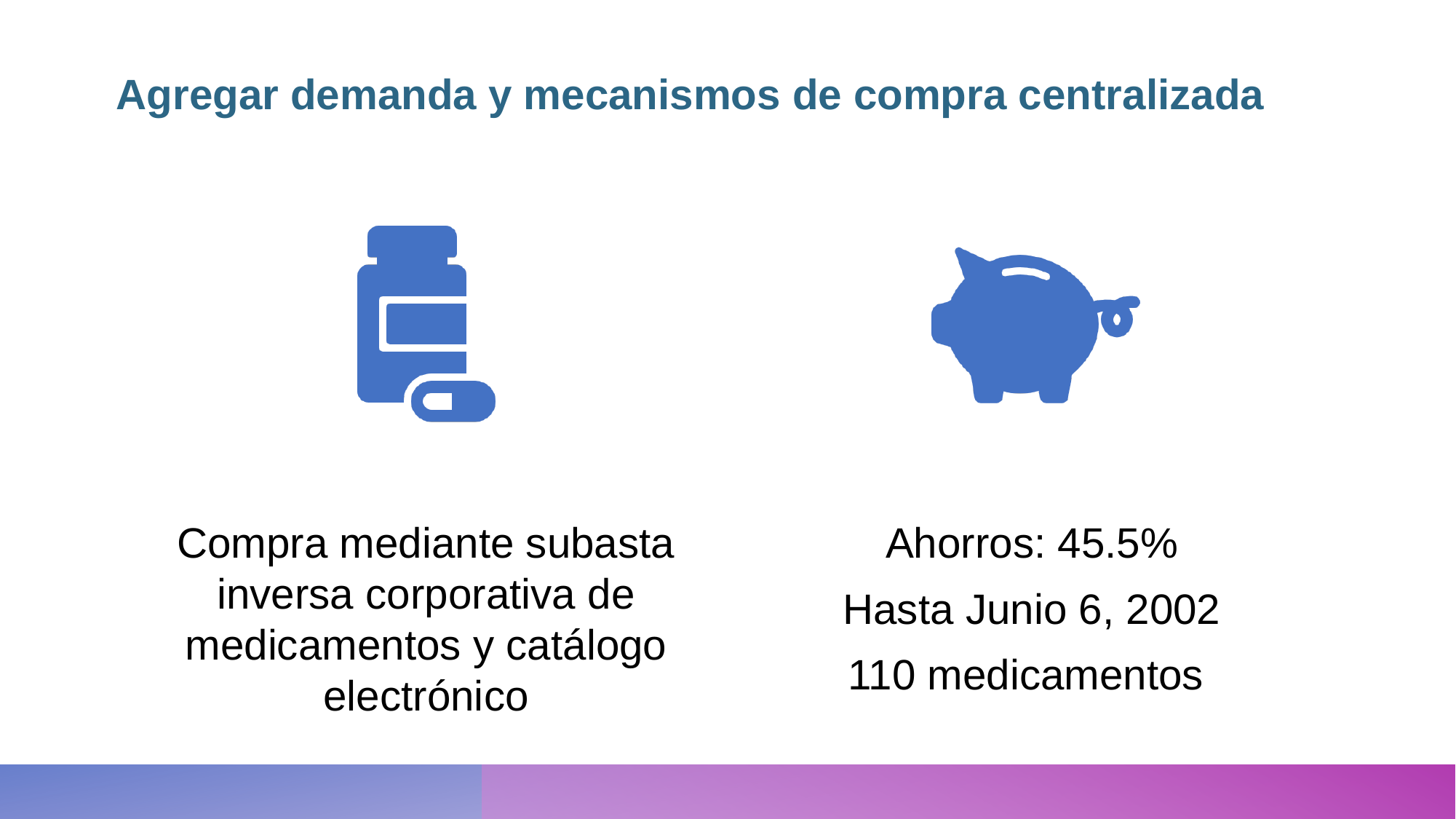

# Agregar demanda y mecanismos de compra centralizada
Compra mediante subasta inversa corporativa de medicamentos y catálogo electrónico
Ahorros: 45.5%
Hasta Junio 6, 2002
110 medicamentos